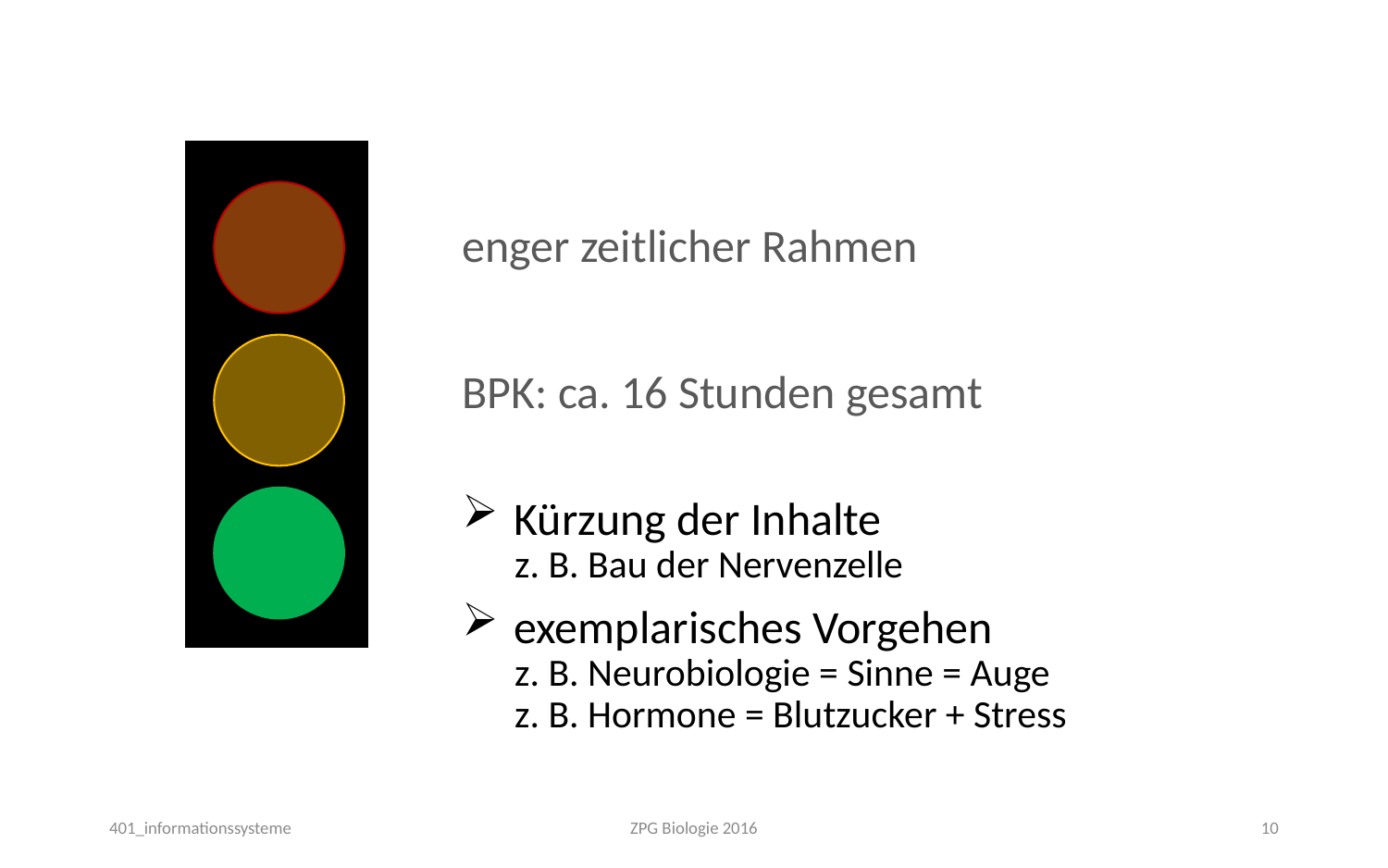

# enger zeitlicher Rahmen
BPK: ca. 16 Stunden gesamt
Kürzung der Inhalte
	z. B. Bau der Nervenzelle

exemplarisches Vorgehen
	z. B. Neurobiologie = Sinne = Auge
	z. B. Hormone = Blutzucker + Stress
401_informationssysteme
ZPG Biologie 2016
10